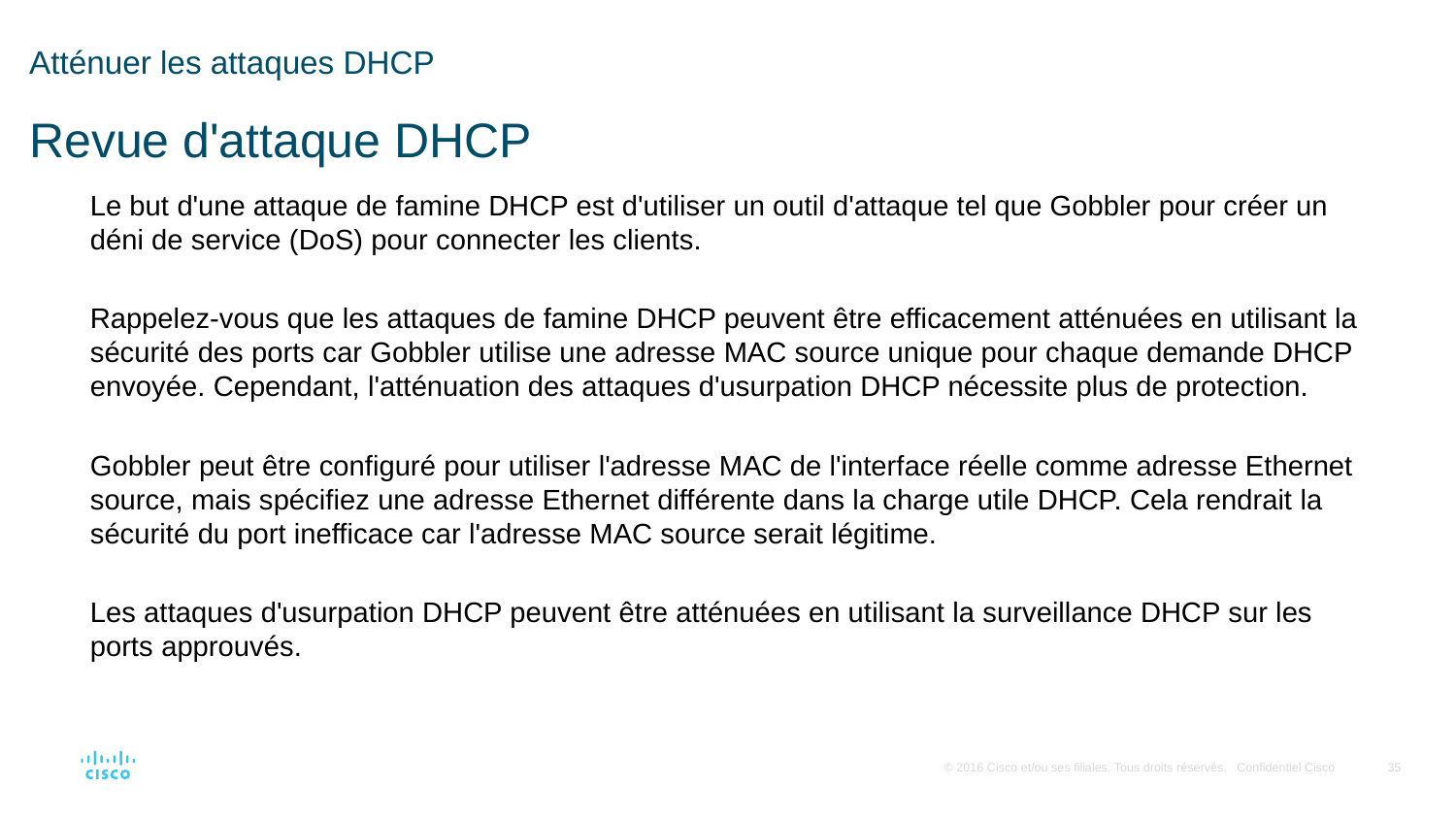

# Atténuer les attaques DHCP Revue d'attaque DHCP
Le but d'une attaque de famine DHCP est d'utiliser un outil d'attaque tel que Gobbler pour créer un déni de service (DoS) pour connecter les clients.

Rappelez-vous que les attaques de famine DHCP peuvent être efficacement atténuées en utilisant la sécurité des ports car Gobbler utilise une adresse MAC source unique pour chaque demande DHCP envoyée. Cependant, l'atténuation des attaques d'usurpation DHCP nécessite plus de protection.

Gobbler peut être configuré pour utiliser l'adresse MAC de l'interface réelle comme adresse Ethernet source, mais spécifiez une adresse Ethernet différente dans la charge utile DHCP. Cela rendrait la sécurité du port inefficace car l'adresse MAC source serait légitime.

Les attaques d'usurpation DHCP peuvent être atténuées en utilisant la surveillance DHCP sur les ports approuvés.